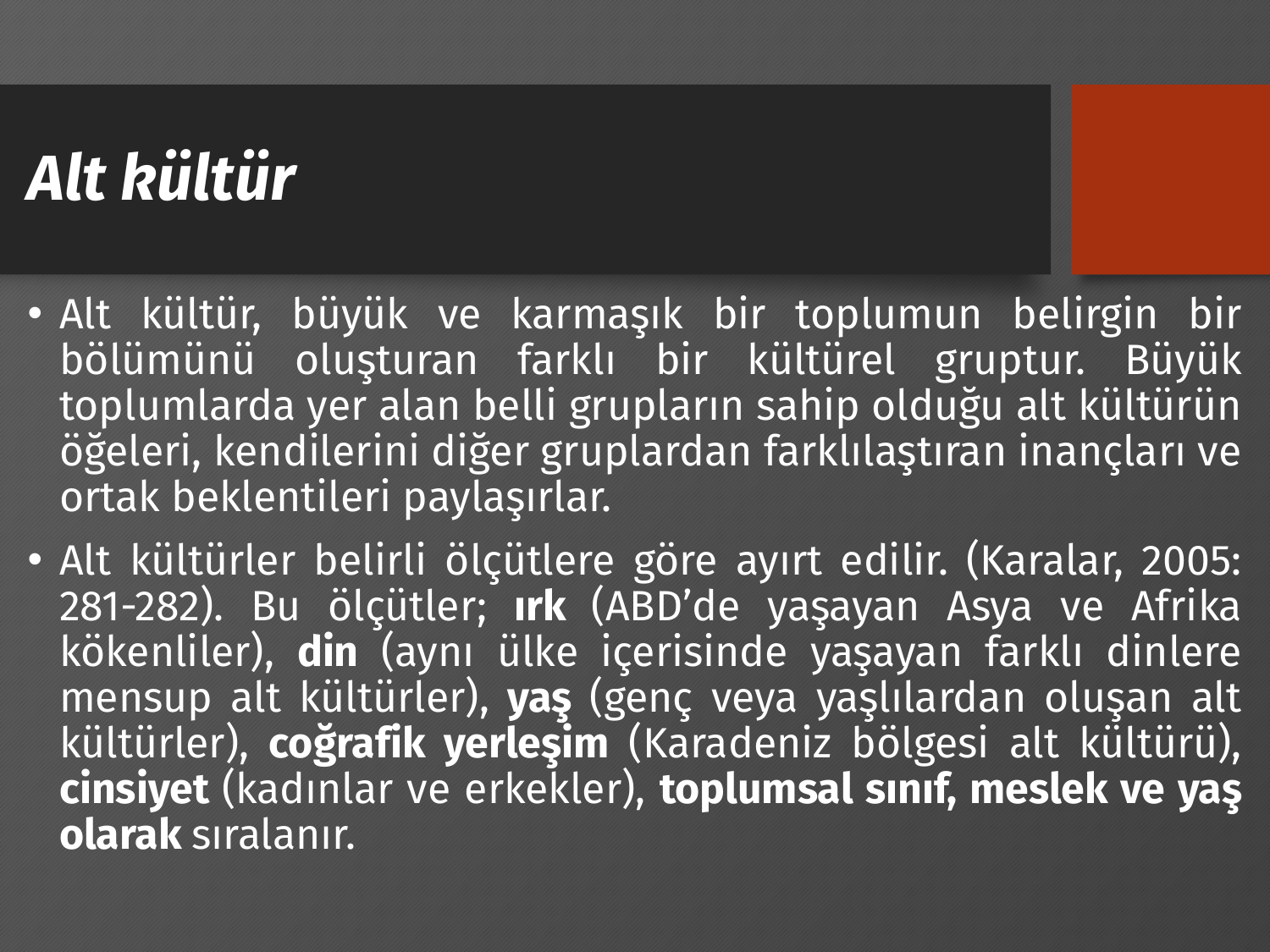

# Alt kültür
Alt kültür, büyük ve karmaşık bir toplumun belirgin bir bölümünü oluşturan farklı bir kültürel gruptur. Büyük toplumlarda yer alan belli grupların sahip olduğu alt kültürün öğeleri, kendilerini diğer gruplardan farklılaştıran inançları ve ortak beklentileri paylaşırlar.
Alt kültürler belirli ölçütlere göre ayırt edilir. (Karalar, 2005: 281-282). Bu ölçütler; ırk (ABD’de yaşayan Asya ve Afrika kökenliler), din (aynı ülke içerisinde yaşayan farklı dinlere mensup alt kültürler), yaş (genç veya yaşlılardan oluşan alt kültürler), coğrafik yerleşim (Karadeniz bölgesi alt kültürü), cinsiyet (kadınlar ve erkekler), toplumsal sınıf, meslek ve yaş olarak sıralanır.